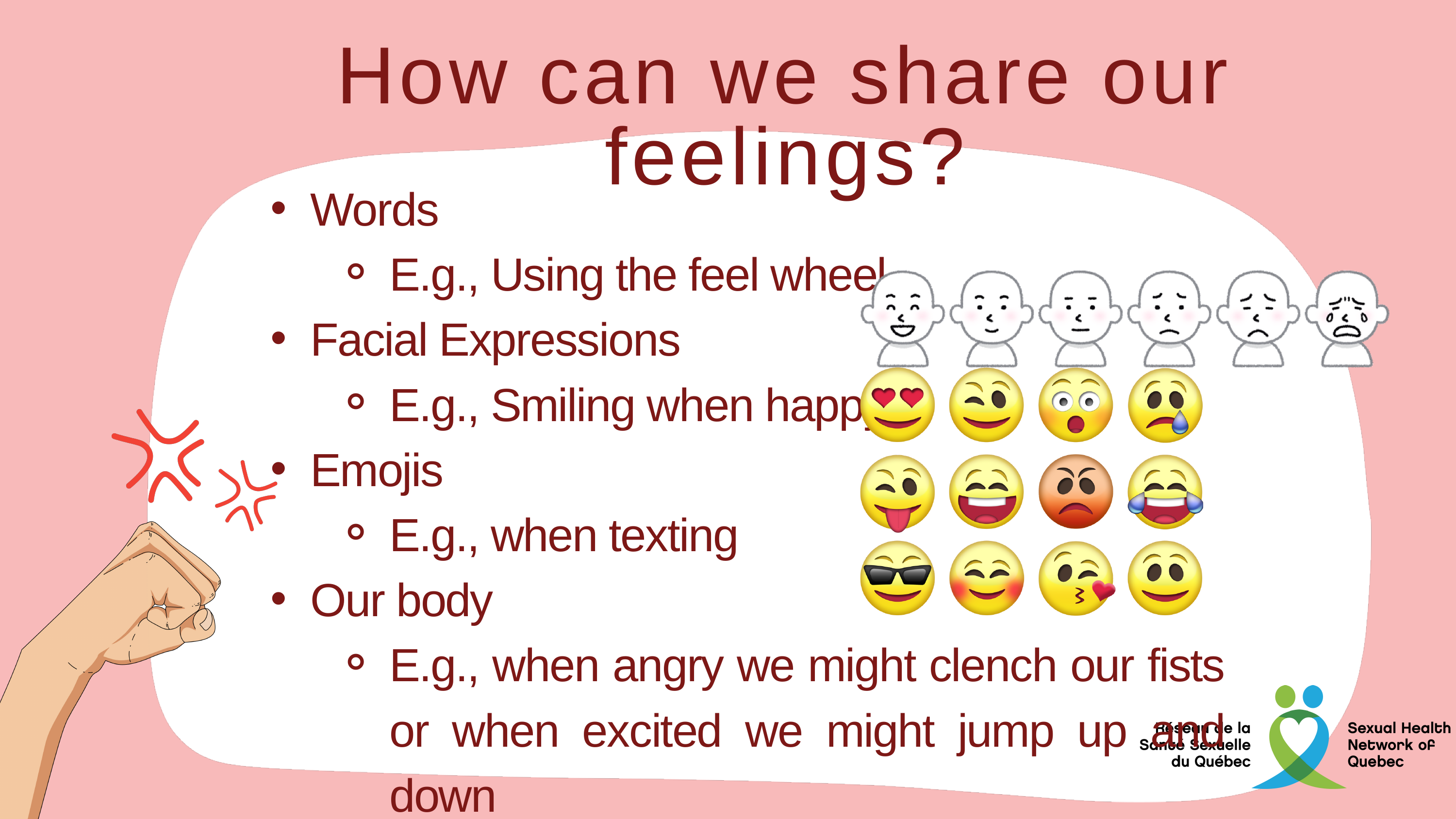

How can we share our feelings?

Words
E.g., Using the feel wheel
Facial Expressions
E.g., Smiling when happy
Emojis
E.g., when texting
Our body
E.g., when angry we might clench our fists or when excited we might jump up and down